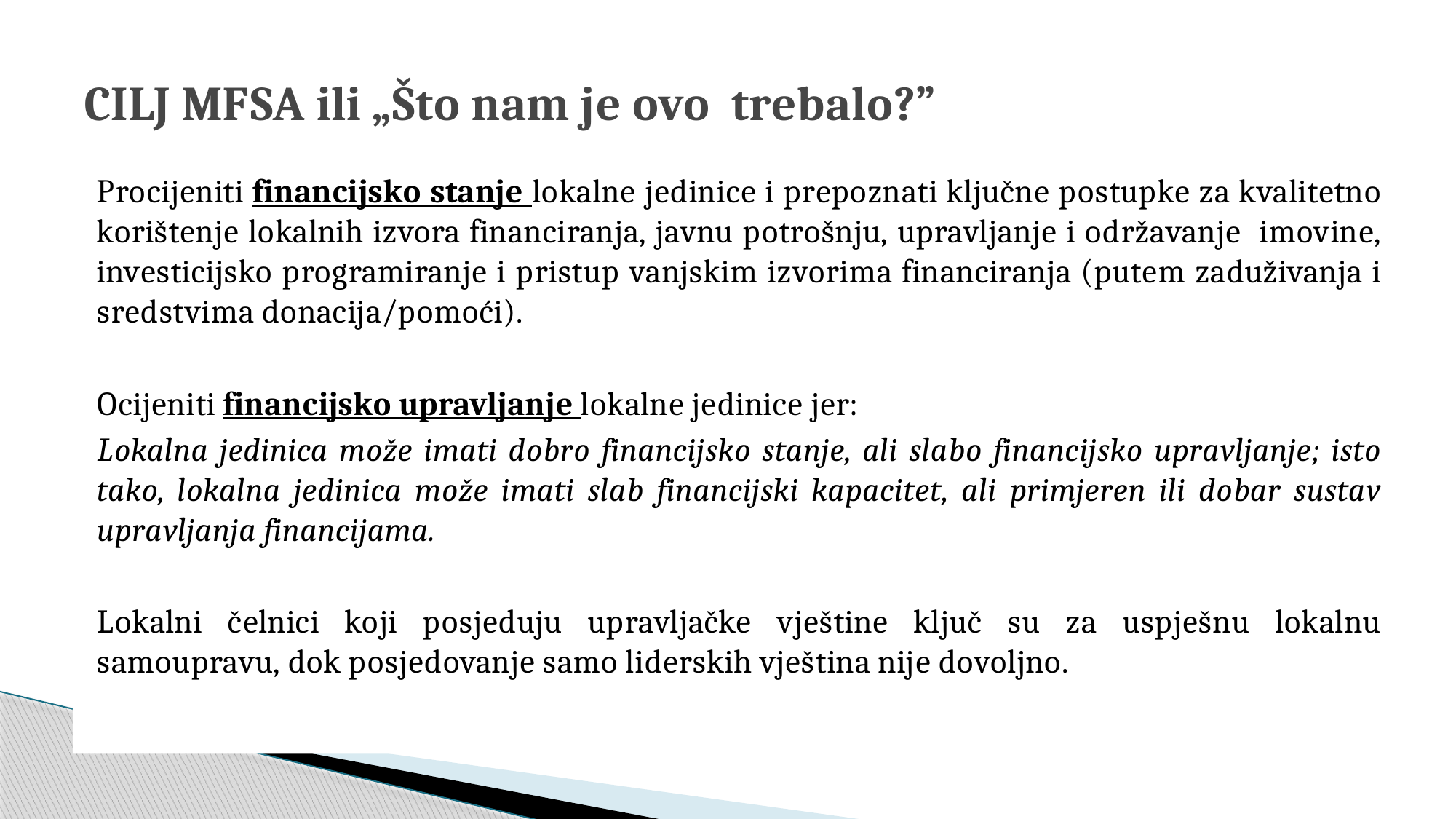

# CILJ MFSA ili „Što nam je ovo  trebalo?”
Procijeniti financijsko stanje lokalne jedinice i prepoznati ključne postupke za kvalitetno korištenje lokalnih izvora financiranja, javnu potrošnju, upravljanje i održavanje  imovine, investicijsko programiranje i pristup vanjskim izvorima financiranja (putem zaduživanja i sredstvima donacija/pomoći).

Ocijeniti financijsko upravljanje lokalne jedinice jer:
Lokalna jedinica može imati dobro financijsko stanje, ali slabo financijsko upravljanje; isto tako, lokalna jedinica može imati slab financijski kapacitet, ali primjeren ili dobar sustav upravljanja financijama.

Lokalni čelnici koji posjeduju upravljačke vještine ključ su za uspješnu lokalnu samoupravu, dok posjedovanje samo liderskih vještina nije dovoljno.